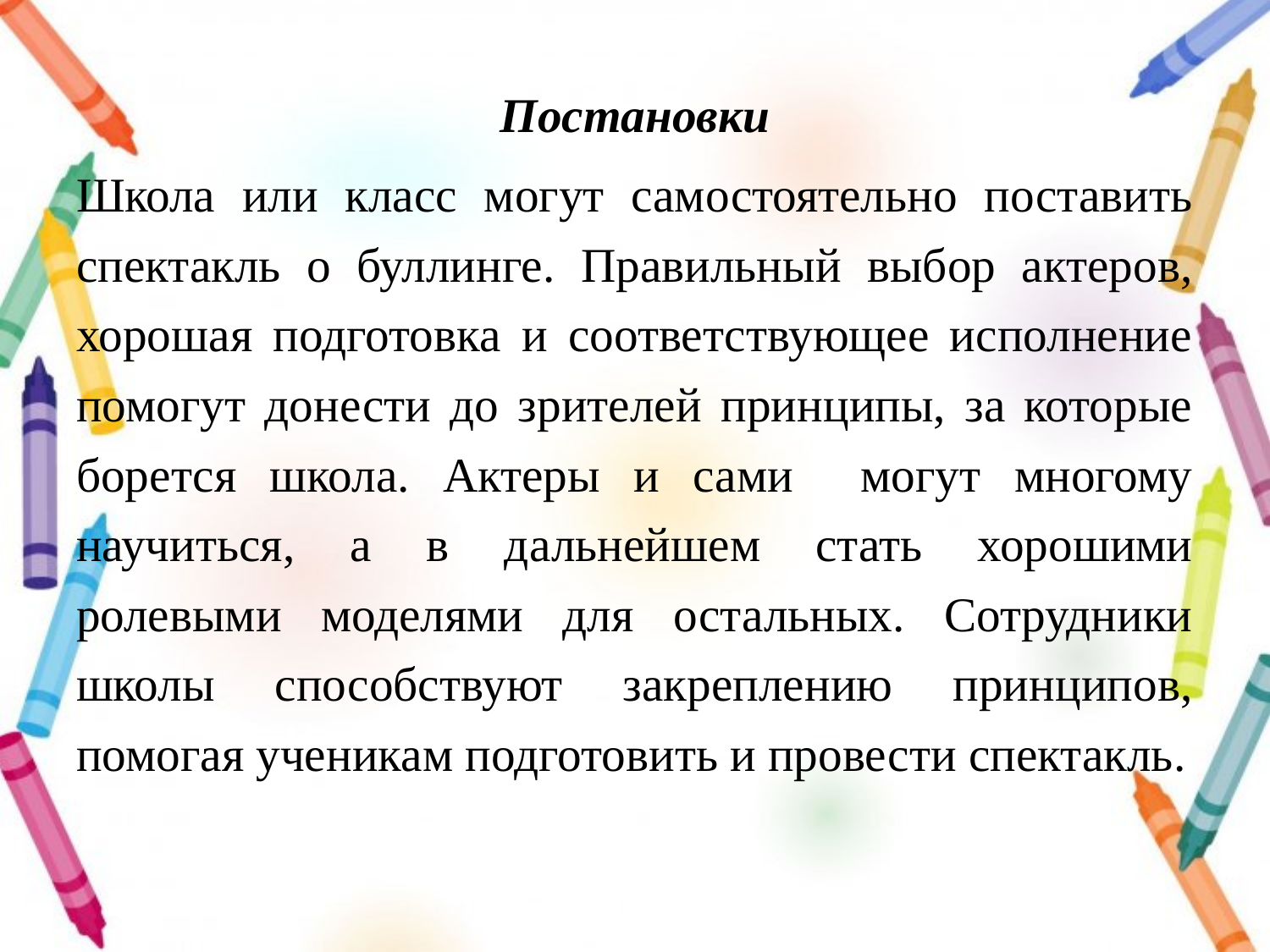

Постановки
Школа или класс могут самостоятельно поставить спектакль о буллинге. Правильный выбор актеров, хорошая подготовка и соответствующее исполнение помогут донести до зрителей принципы, за которые борется школа. Актеры и сами  могут многому научиться, а в дальнейшем стать хорошими ролевыми моделями для остальных. Сотрудники школы способствуют закреплению принципов, помогая ученикам подготовить и провести спектакль.